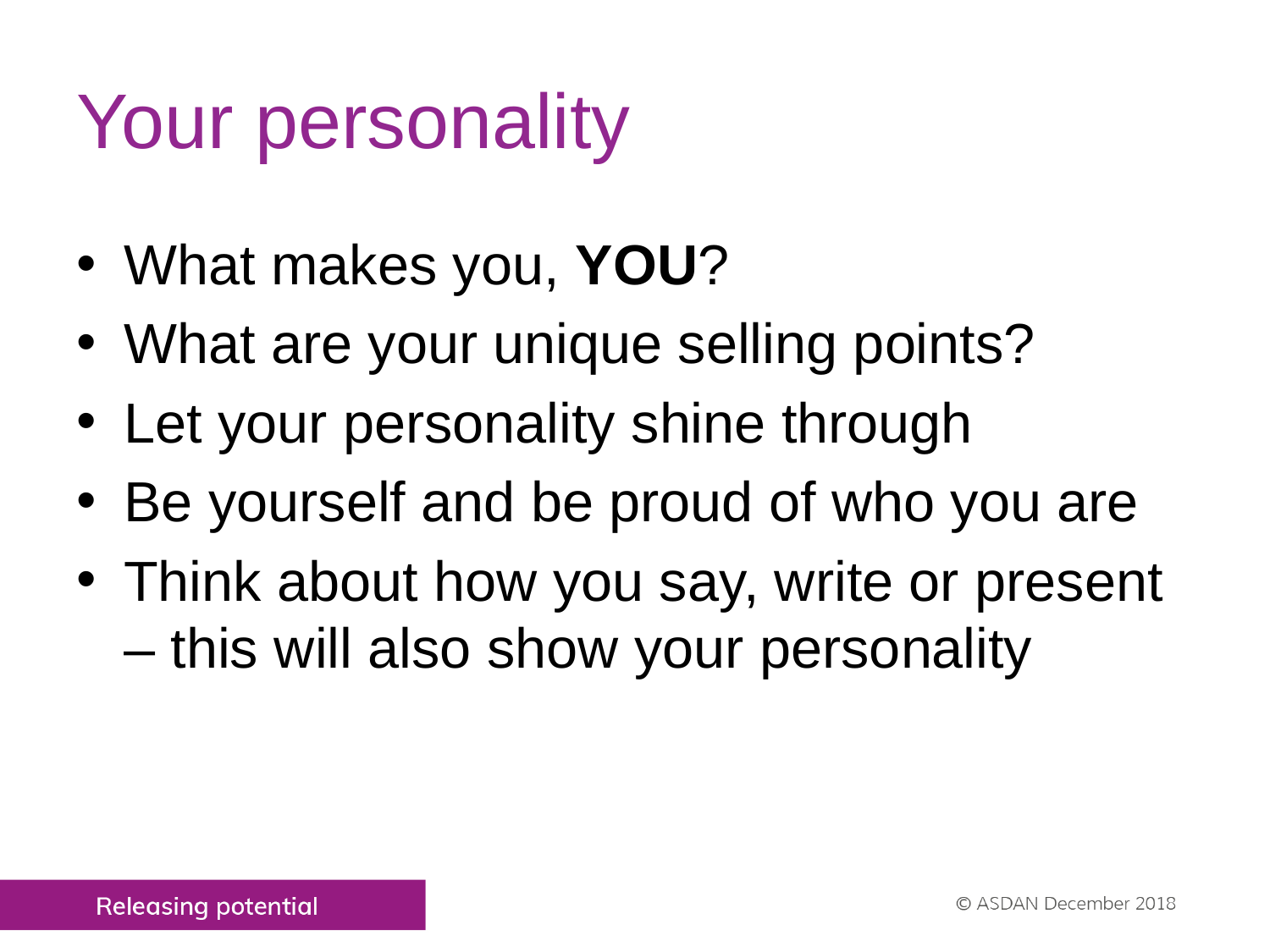

# Your personality
What makes you, YOU?
What are your unique selling points?
Let your personality shine through
Be yourself and be proud of who you are
Think about how you say, write or present – this will also show your personality